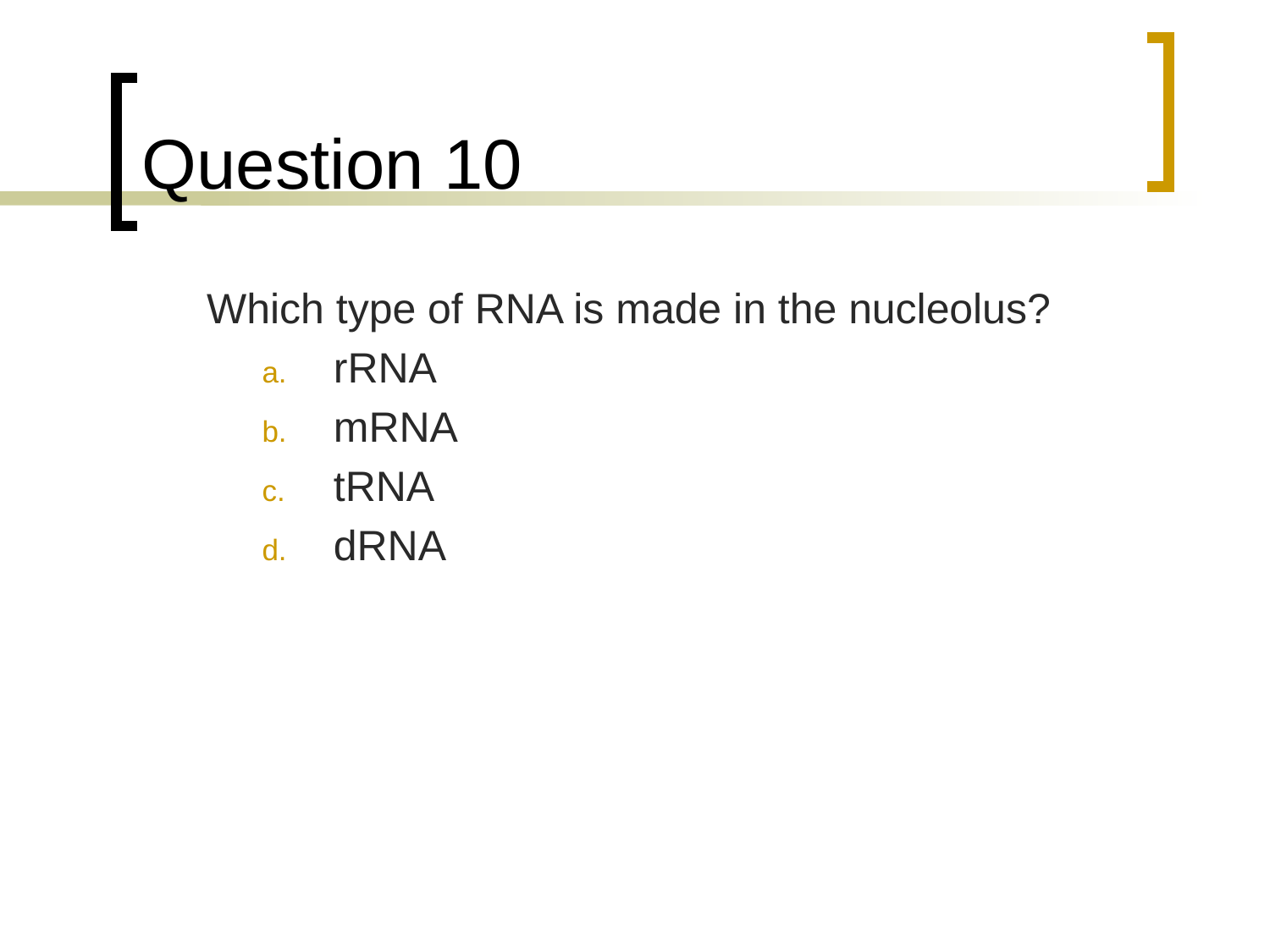

# Question 10
	Which type of RNA is made in the nucleolus?
rRNA
mRNA
tRNA
dRNA